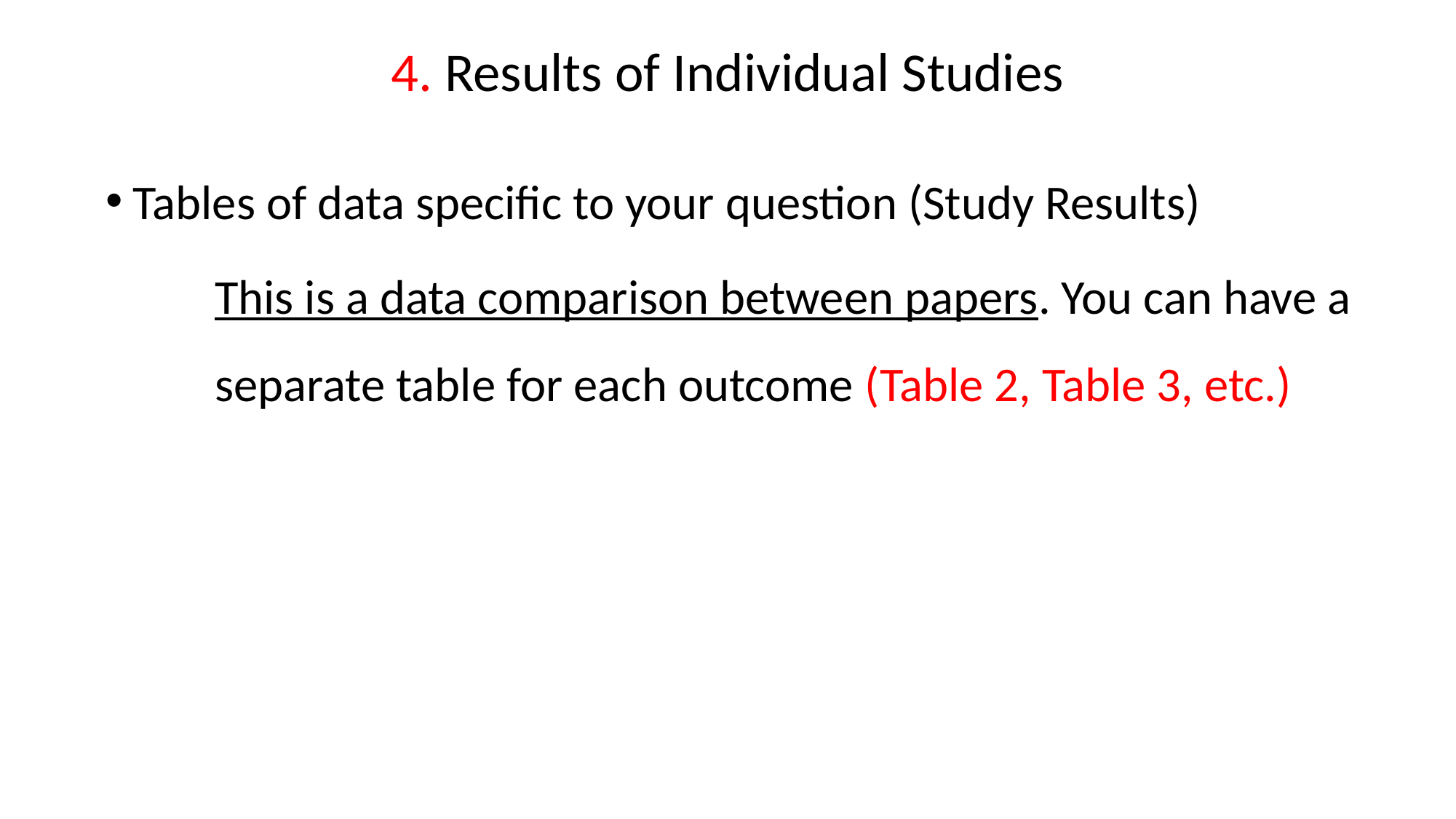

4. Results of Individual Studies

Tables of data specific to your question (Study Results)
	This is a data comparison between papers. You can have a 	separate table for each outcome (Table 2, Table 3, etc.)